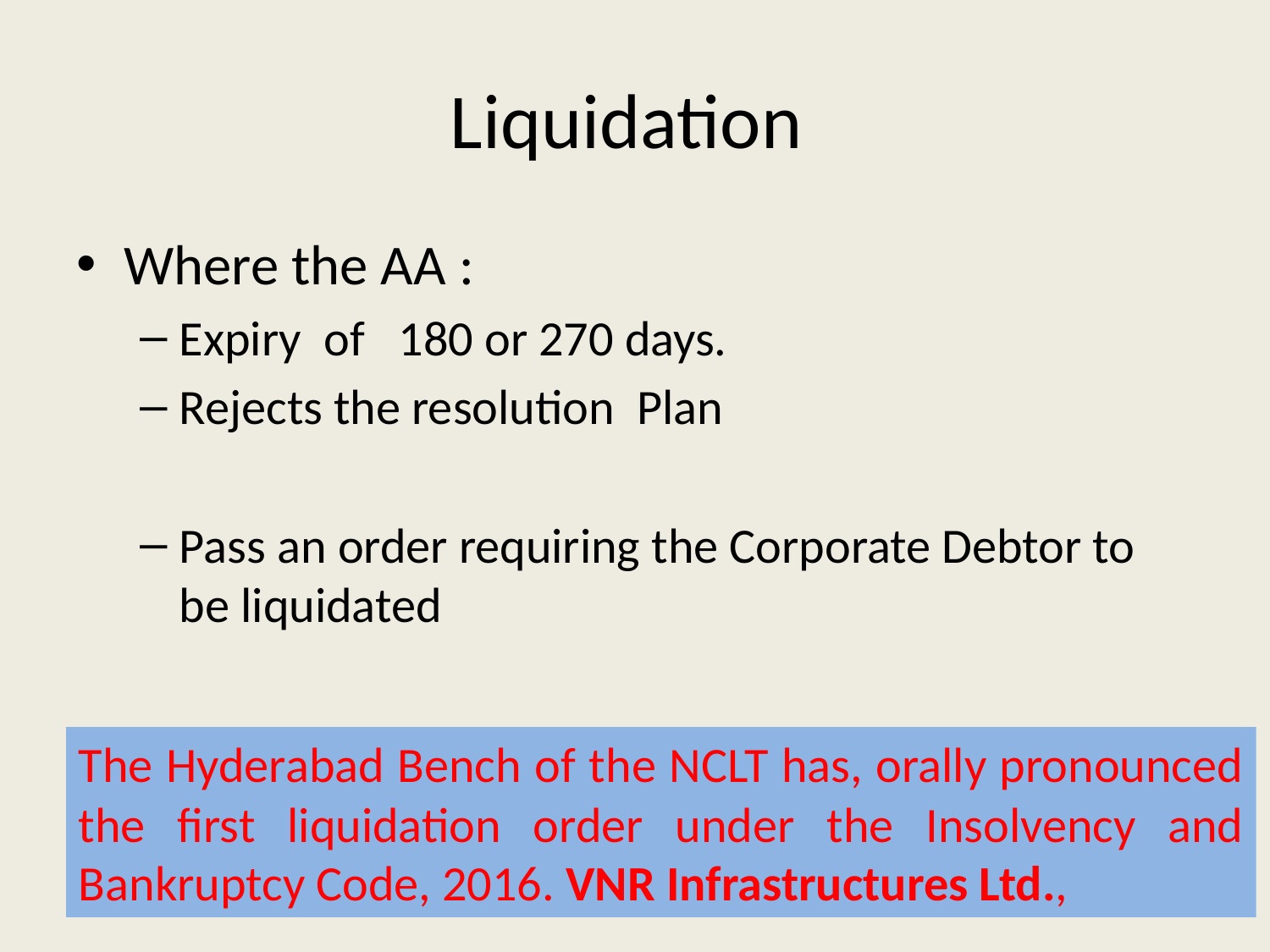

# Liquidation
Where the AA :
Expiry  of   180 or 270 days.
Rejects the resolution  Plan

Pass an order requiring the Corporate Debtor to be liquidated
The Hyderabad Bench of the NCLT has, orally pronounced the first liquidation order under the Insolvency and Bankruptcy Code, 2016. VNR Infrastructures Ltd.,
73